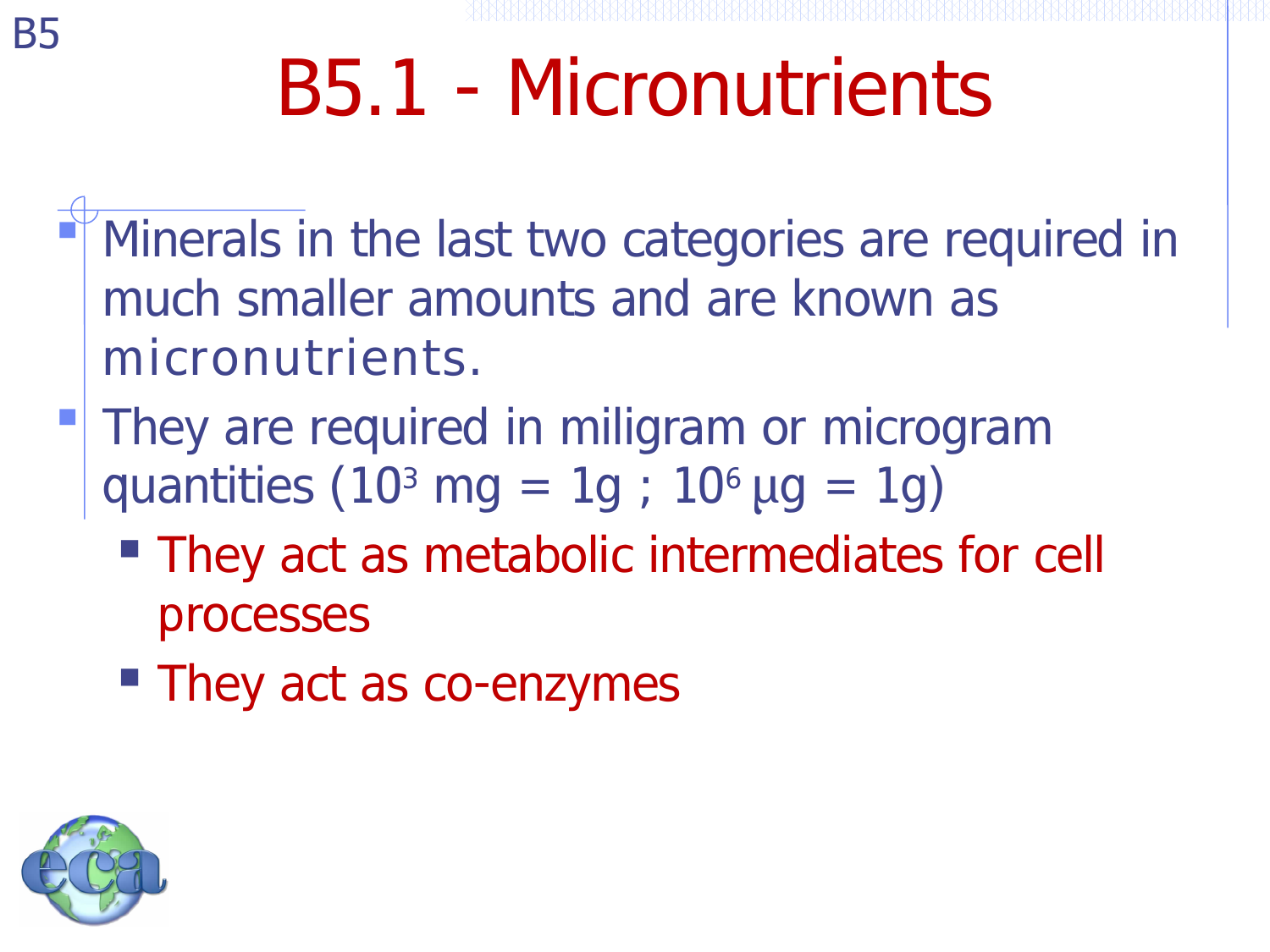

# B5.1 - Micronutrients
Minerals in the last two categories are required in much smaller amounts and are known as micronutrients.
They are required in miligram or microgram quantities (103 mg = 1g ; 106 μg = 1g)
They act as metabolic intermediates for cell processes
They act as co-enzymes